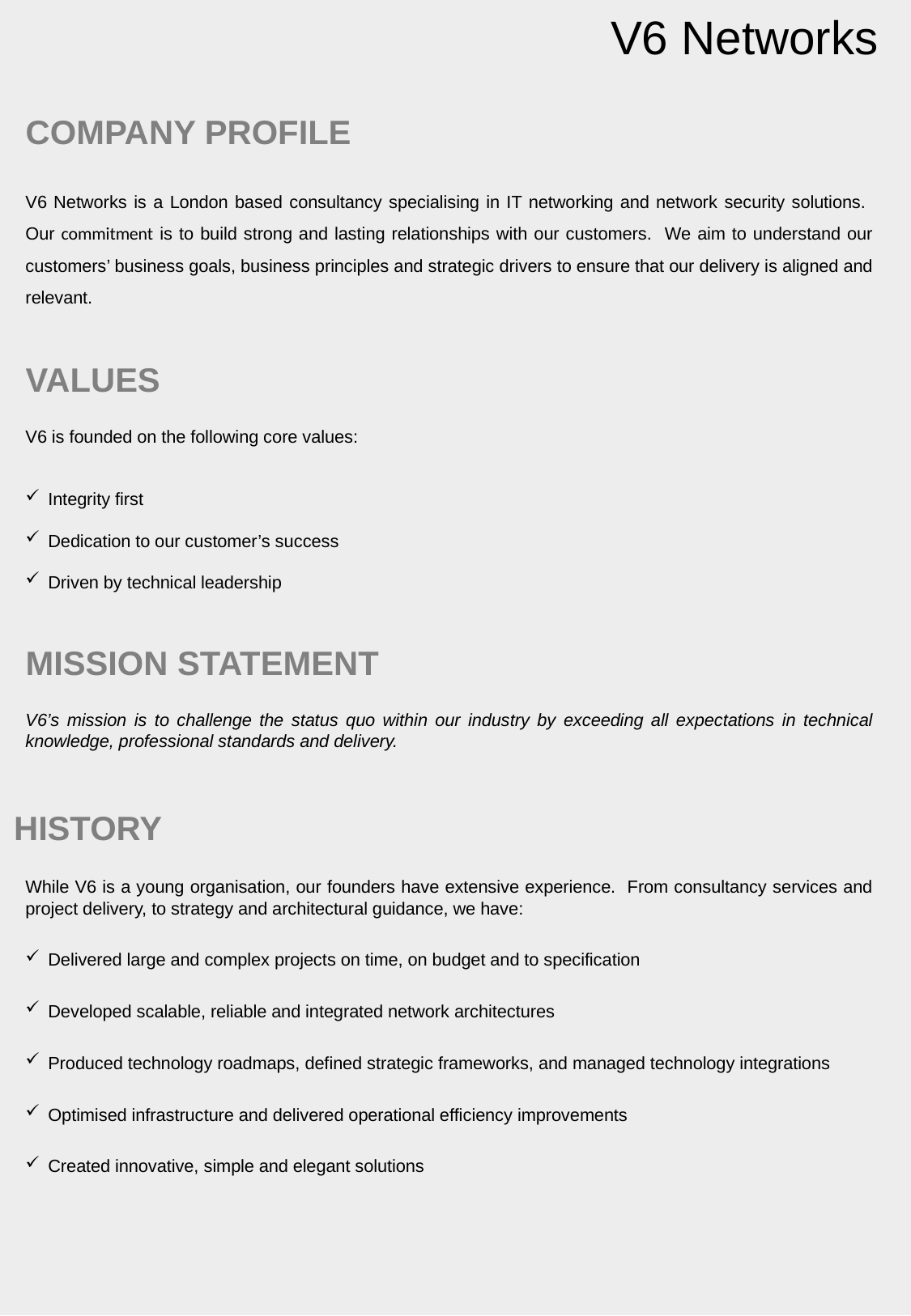

Company Profile
V6 Networks is a London based consultancy specialising in IT networking and network security solutions.  Our commitment is to build strong and lasting relationships with our customers.  We aim to understand our customers’ business goals, business principles and strategic drivers to ensure that our delivery is aligned and relevant.
Values
V6 is founded on the following core values:

Integrity first
Dedication to our customer’s success
Driven by technical leadership
Mission Statement
V6’s mission is to challenge the status quo within our industry by exceeding all expectations in technical knowledge, professional standards and delivery.
History
While V6 is a young organisation, our founders have extensive experience.  From consultancy services and project delivery, to strategy and architectural guidance, we have:
Delivered large and complex projects on time, on budget and to specification
Developed scalable, reliable and integrated network architectures
Produced technology roadmaps, defined strategic frameworks, and managed technology integrations
Optimised infrastructure and delivered operational efficiency improvements
Created innovative, simple and elegant solutions